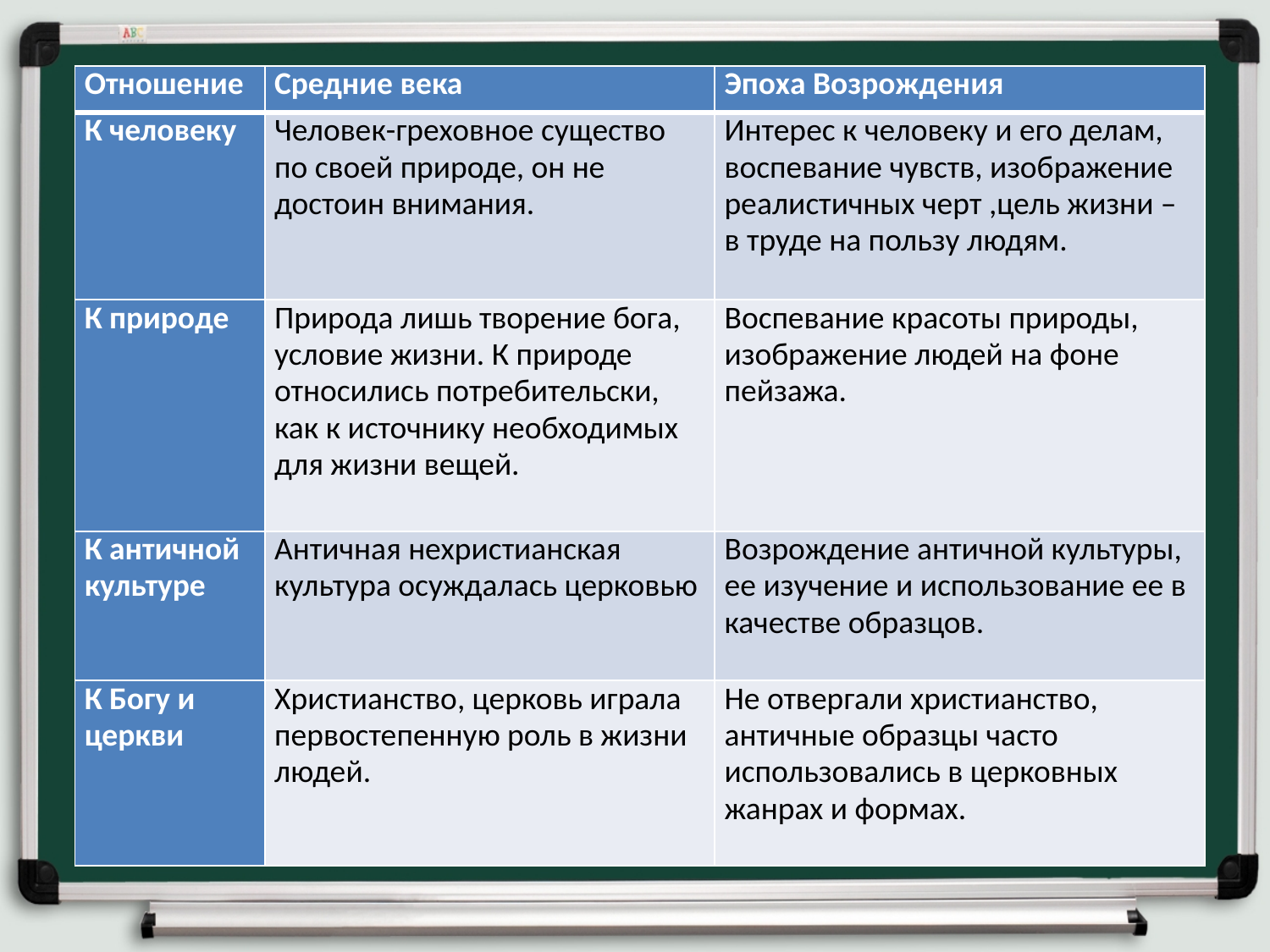

| Отношение | Средние века | Эпоха Возрождения |
| --- | --- | --- |
| К человеку | Человек-греховное существо по своей природе, он не достоин внимания. | Интерес к человеку и его делам, воспевание чувств, изображение реалистичных черт ,цель жизни – в труде на пользу людям. |
| К природе | Природа лишь творение бога, условие жизни. К природе относились потребительски, как к источнику необходимых для жизни вещей. | Воспевание красоты природы, изображение людей на фоне пейзажа. |
| К античной культуре | Античная нехристианская культура осуждалась церковью | Возрождение античной культуры, ее изучение и использование ее в качестве образцов. |
| К Богу и церкви | Христианство, церковь играла первостепенную роль в жизни людей. | Не отвергали христианство, античные образцы часто использовались в церковных жанрах и формах. |